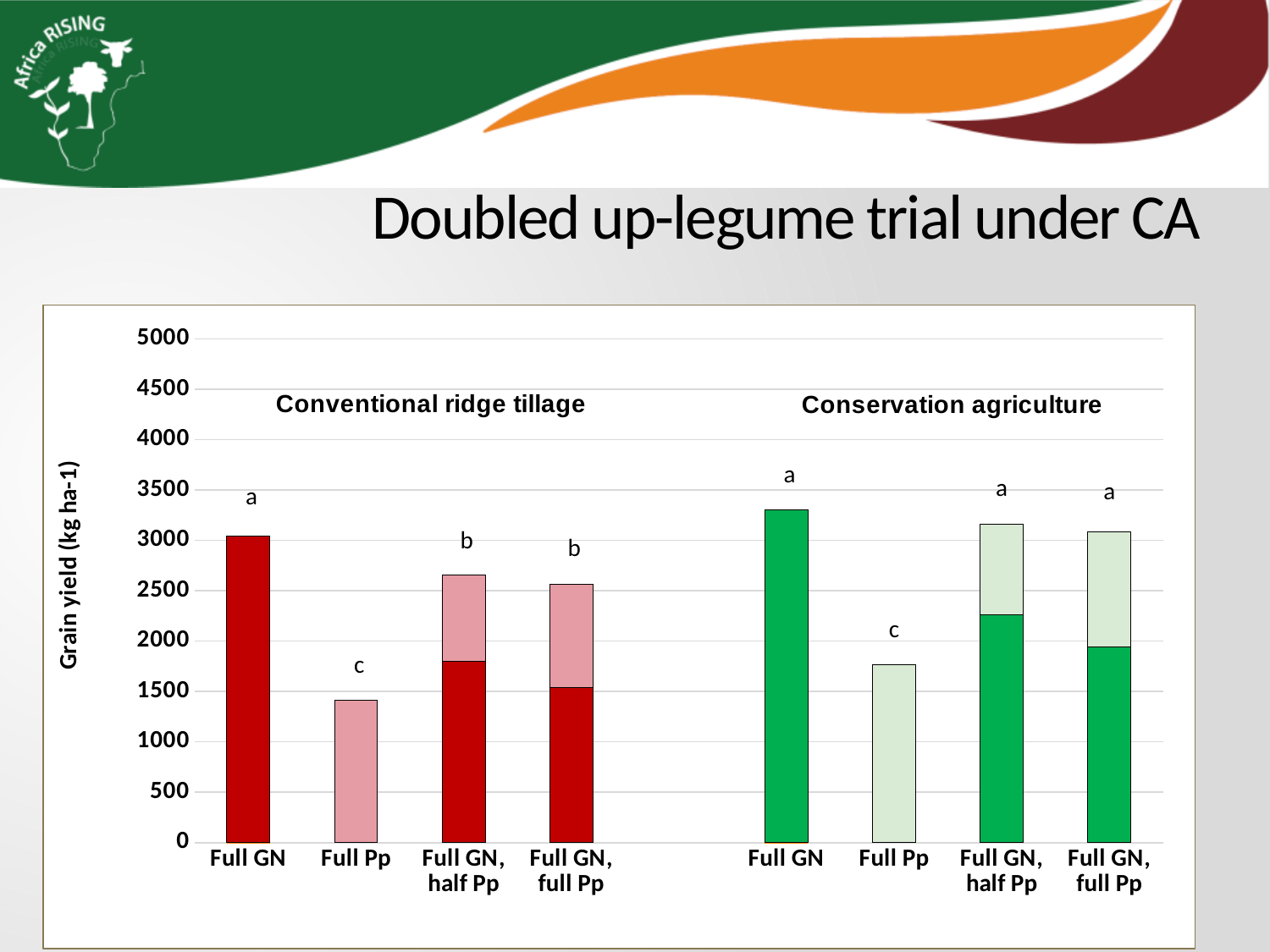

# Doubled up-legume trial under CA

### Chart

| Category |  |  |  |
|---|---|---|---|
| Full GN | 1.0 | 3038.081957798636 | 0.0 |
| Full Pp | 2.0 | 1413.137498824891 | 0.0 |
| Full GN, half Pp | 3.0 | 1798.275947798091 | 857.6231297065076 |
| Full GN, full Pp | 4.0 | 1531.566320017182 | 1027.569981859268 |
|  | None | None | None |
| Full GN | 1.0 | 3298.333864870964 | 0.0 |
| Full Pp | 2.0 | 1763.863175887155 | 0.0 |
| Full GN, half Pp | 3.0 | 2260.43979222239 | 893.3879801182536 |
| Full GN, full Pp | 4.0 | 1942.336692761781 | 1140.369356827394 |